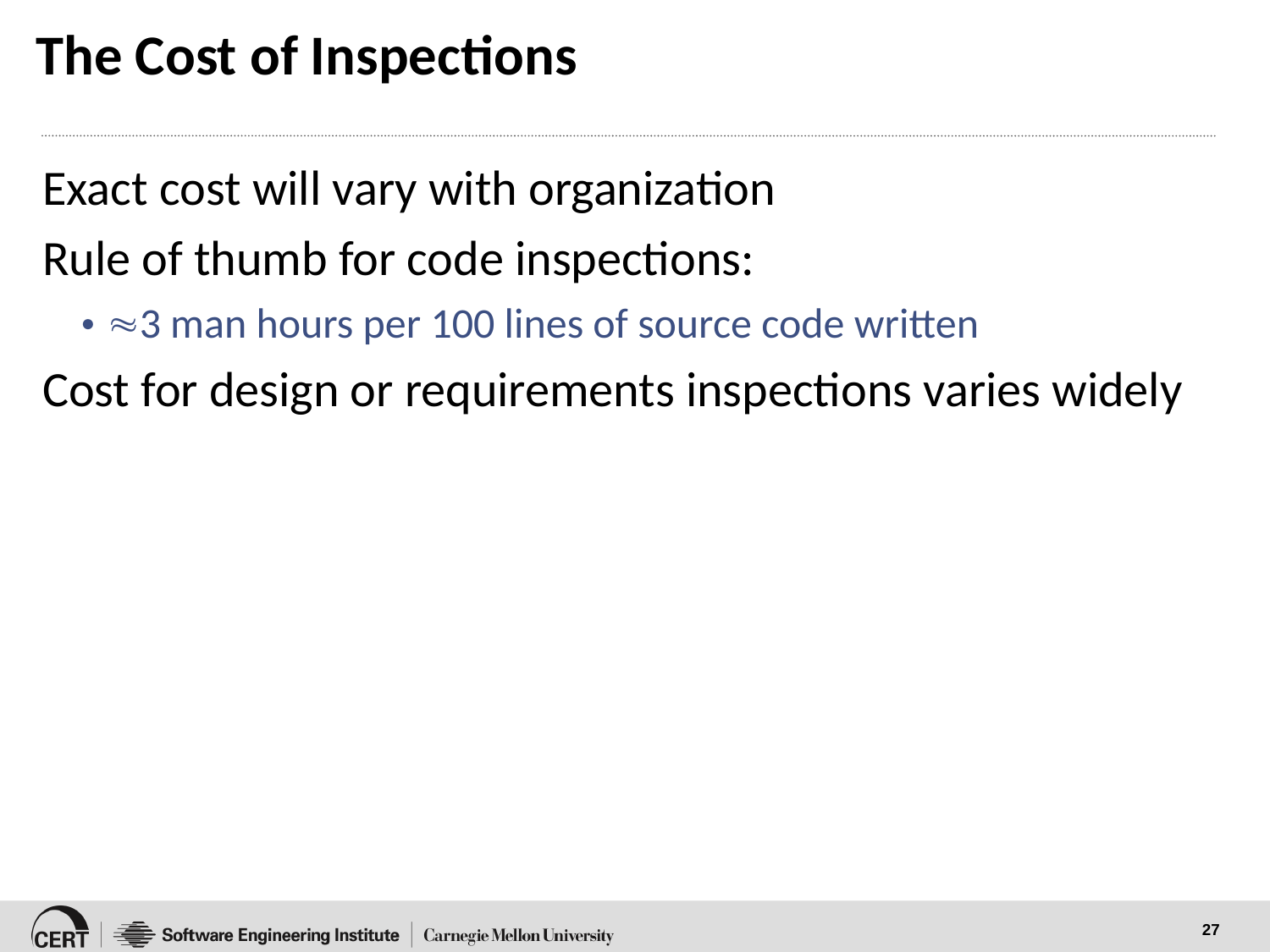

# The Cost of Inspections
Exact cost will vary with organization
Rule of thumb for code inspections:
≈3 man hours per 100 lines of source code written
Cost for design or requirements inspections varies widely